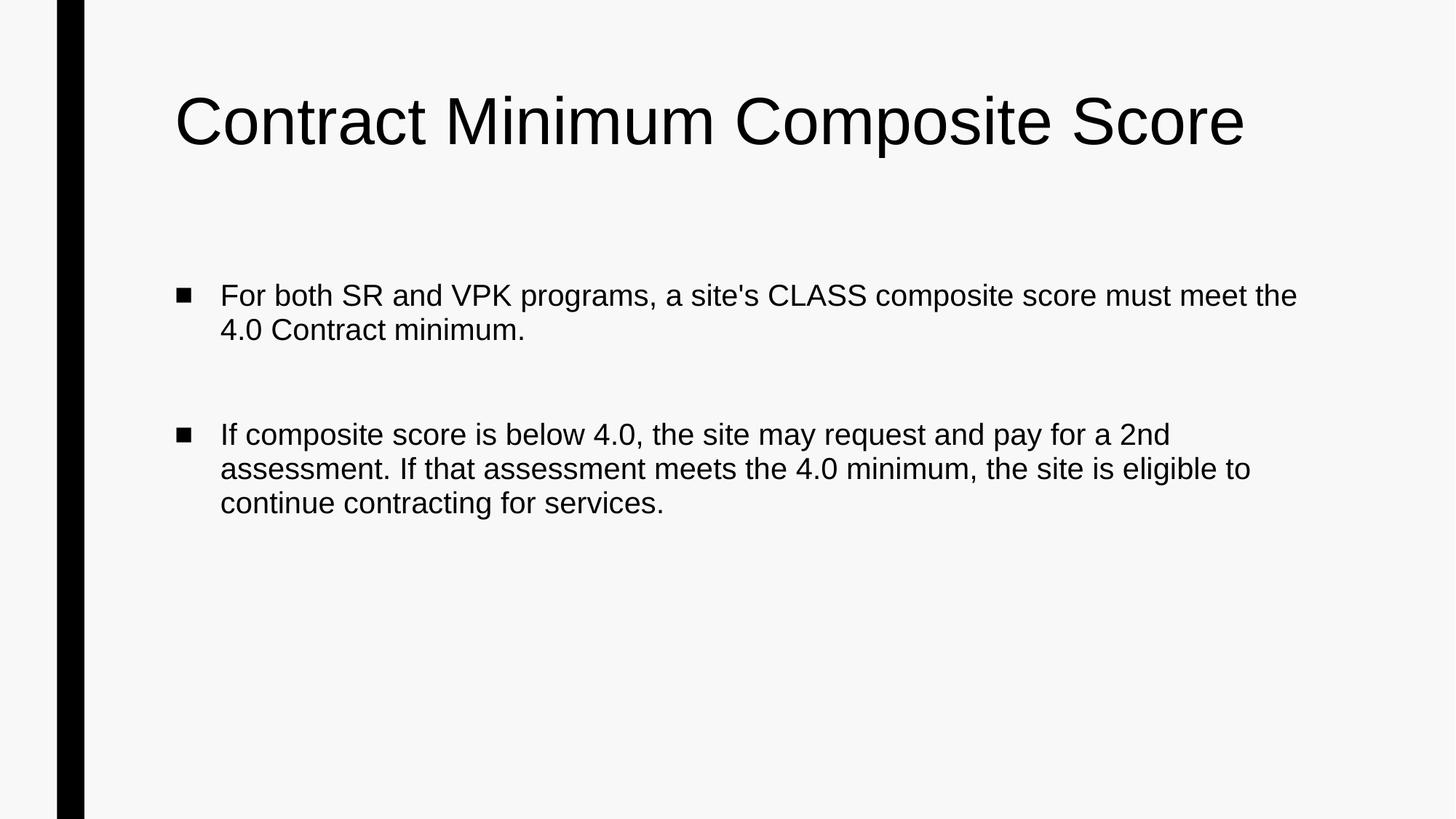

# Contract Minimum Composite Score
For both SR and VPK programs, a site's CLASS composite score must meet the 4.0 Contract minimum.

If composite score is below 4.0, the site may request and pay for a 2nd assessment. If that assessment meets the 4.0 minimum, the site is eligible to continue contracting for services.